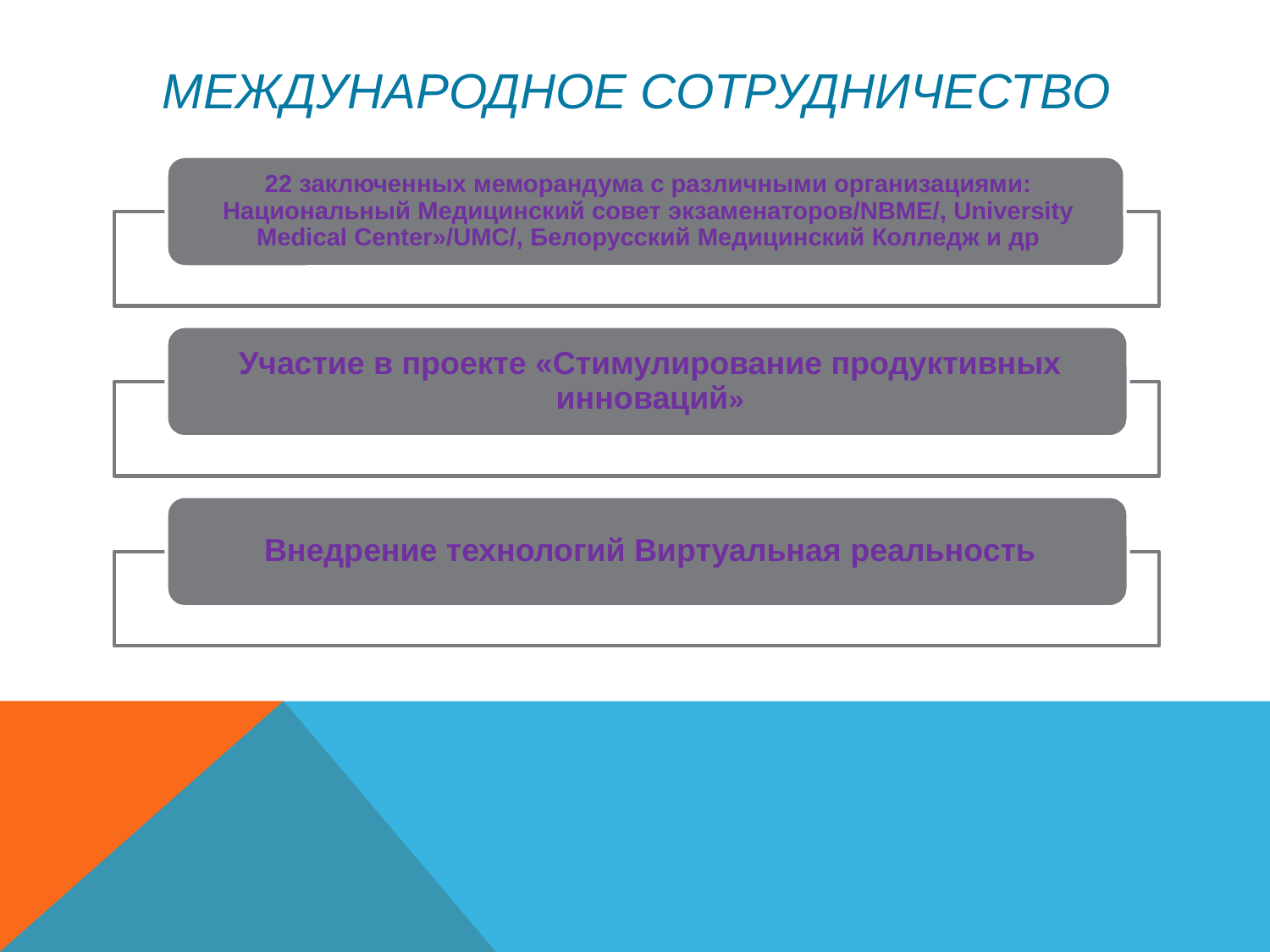

# Международное сотрудничество
22 заключенных меморандума с различными организациями: Национальный Медицинский совет экзаменаторов/NBME/, University Medical Center»/UMC/, Белорусский Медицинский Колледж и др
Участие в проекте «Стимулирование продуктивных инноваций»
Внедрение технологий Виртуальная реальность